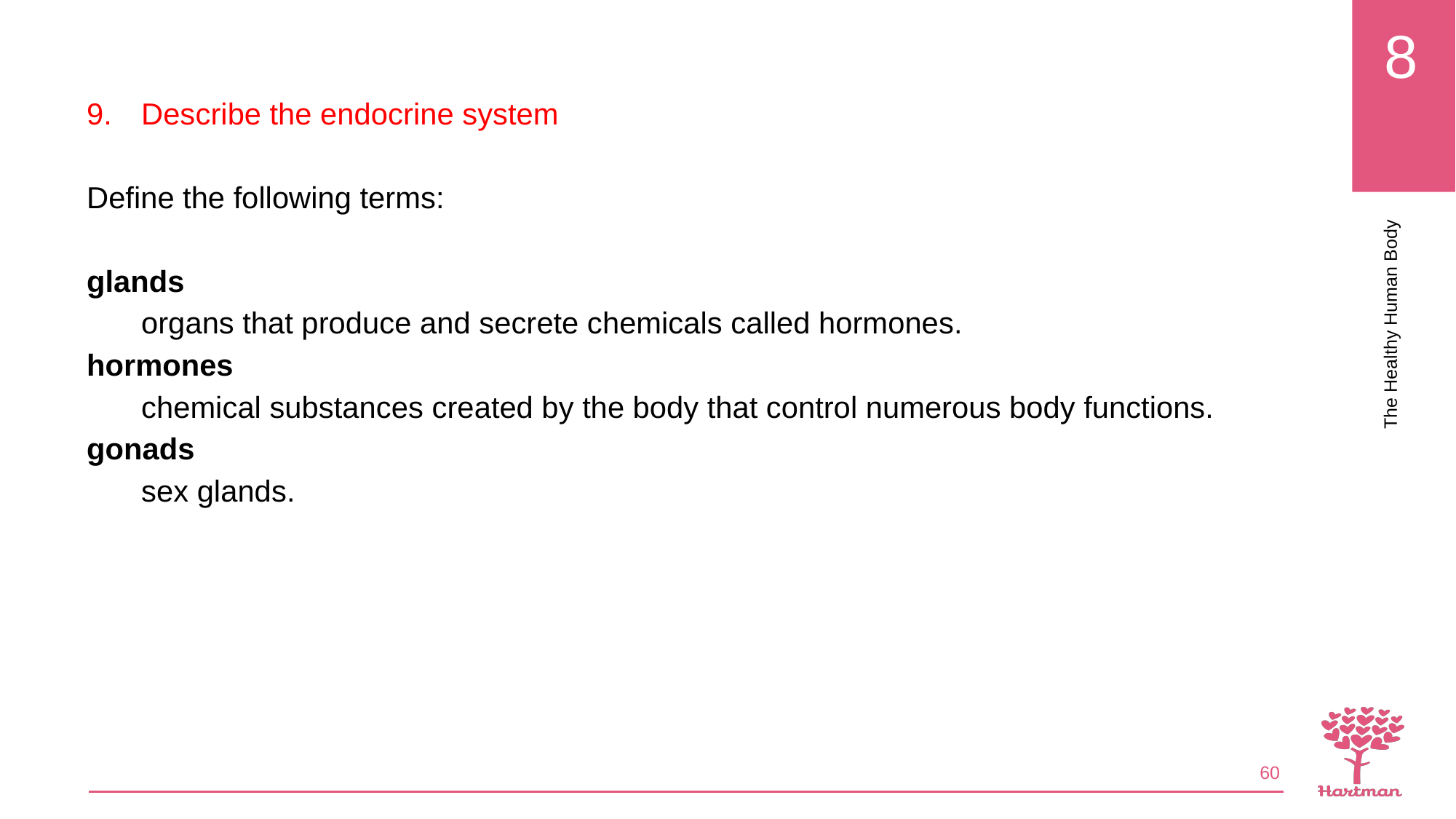

Describe the endocrine system

Define the following terms:

glands
organs that produce and secrete chemicals called hormones.
hormones
chemical substances created by the body that control numerous body functions.
gonads
sex glands.

60